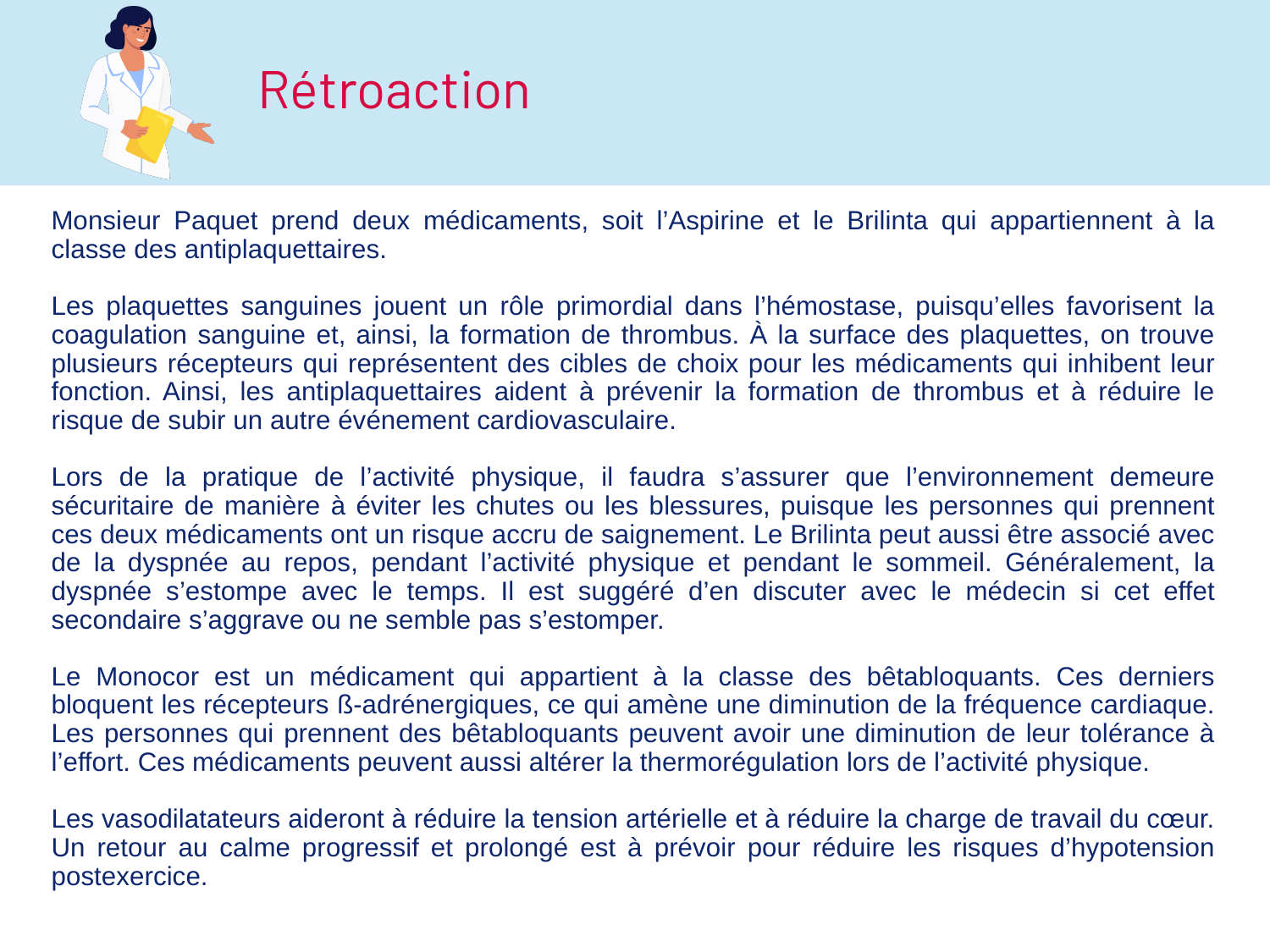

# Rétroaction
Monsieur Paquet prend deux médicaments, soit l’Aspirine et le Brilinta qui appartiennent à la classe des antiplaquettaires.

Les plaquettes sanguines jouent un rôle primordial dans l’hémostase, puisqu’elles favorisent la coagulation sanguine et, ainsi, la formation de thrombus. À la surface des plaquettes, on trouve plusieurs récepteurs qui représentent des cibles de choix pour les médicaments qui inhibent leur fonction. Ainsi, les antiplaquettaires aident à prévenir la formation de thrombus et à réduire le risque de subir un autre événement cardiovasculaire.

Lors de la pratique de l’activité physique, il faudra s’assurer que l’environnement demeure sécuritaire de manière à éviter les chutes ou les blessures, puisque les personnes qui prennent ces deux médicaments ont un risque accru de saignement. Le Brilinta peut aussi être associé avec de la dyspnée au repos, pendant l’activité physique et pendant le sommeil. Généralement, la dyspnée s’estompe avec le temps. Il est suggéré d’en discuter avec le médecin si cet effet secondaire s’aggrave ou ne semble pas s’estomper.

Le Monocor est un médicament qui appartient à la classe des bêtabloquants. Ces derniers bloquent les récepteurs ß-adrénergiques, ce qui amène une diminution de la fréquence cardiaque. Les personnes qui prennent des bêtabloquants peuvent avoir une diminution de leur tolérance à l’effort. Ces médicaments peuvent aussi altérer la thermorégulation lors de l’activité physique.

Les vasodilatateurs aideront à réduire la tension artérielle et à réduire la charge de travail du cœur. Un retour au calme progressif et prolongé est à prévoir pour réduire les risques d’hypotension postexercice.